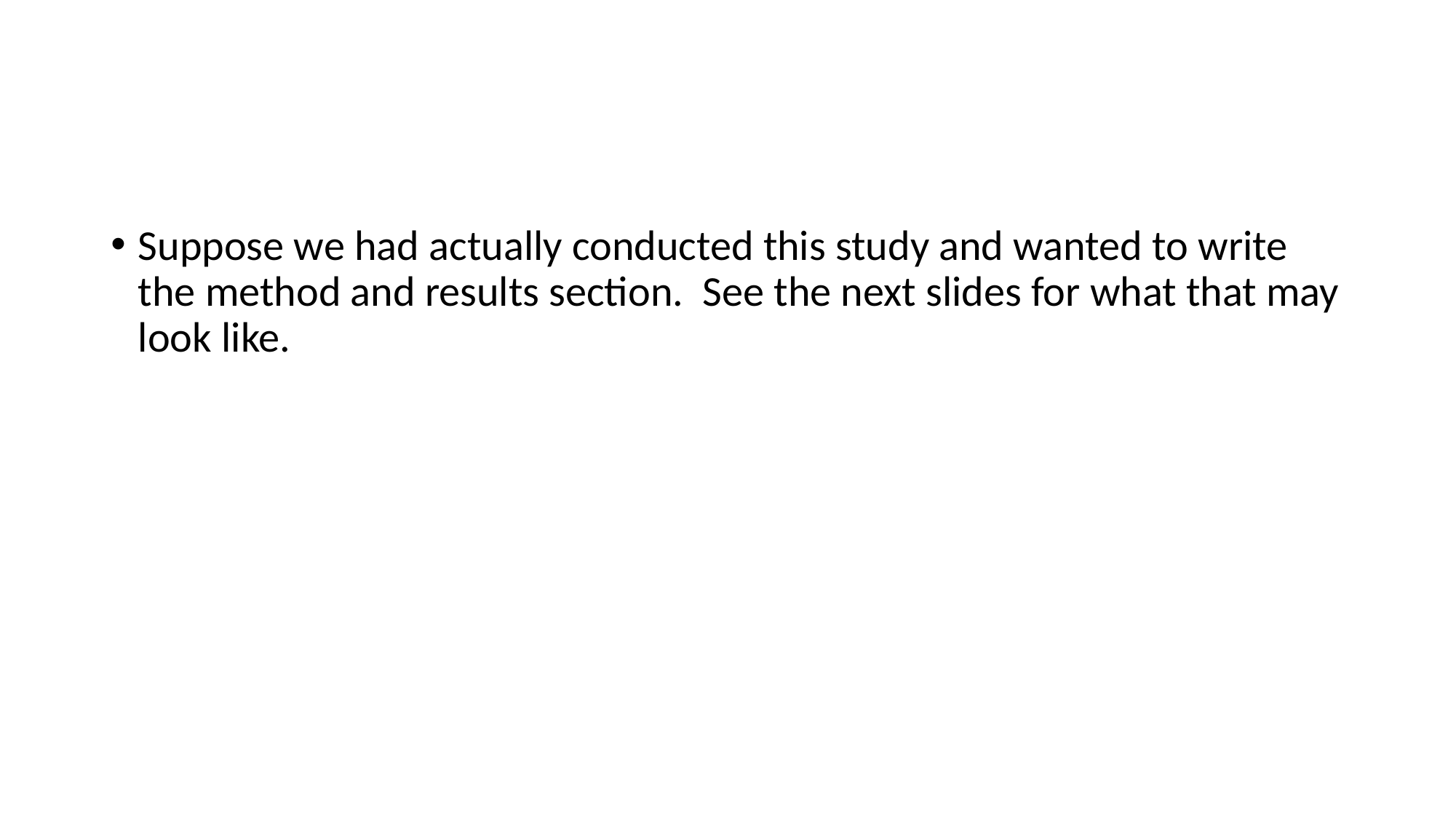

#
Suppose we had actually conducted this study and wanted to write the method and results section.  See the next slides for what that may look like.